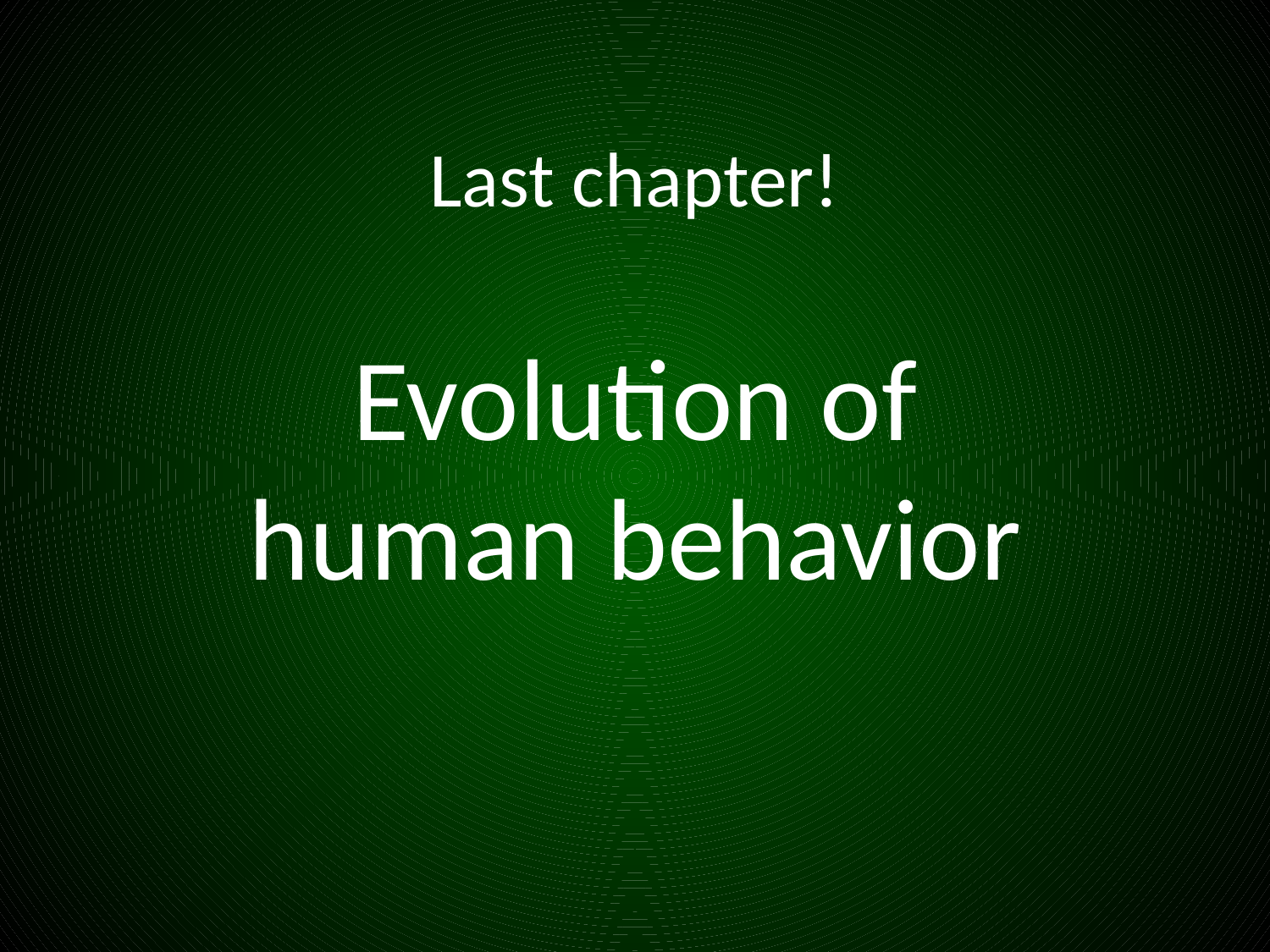

# Last chapter!
Evolution of human behavior